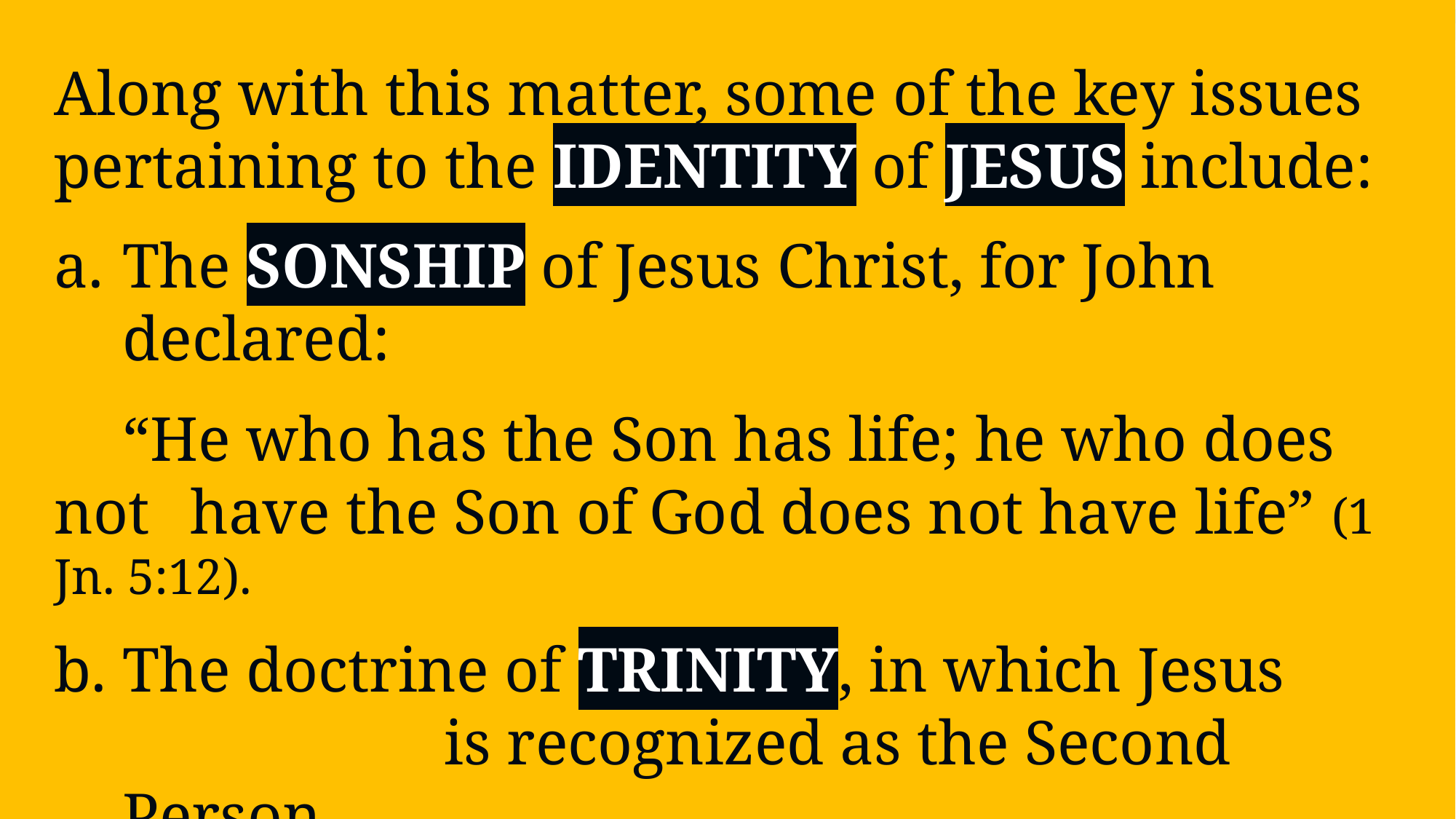

Along with this matter, some of the key issues pertaining to the IDENTITY of JESUS include:
The SONSHIP of Jesus Christ, for John declared:
	“He who has the Son has life; he who does not 	have the Son of God does not have life” (1 Jn. 5:12).
The doctrine of TRINITY, in which Jesus 		                is recognized as the Second Person.
Crucifixion (i.e., Jesus DIED for our sins.)